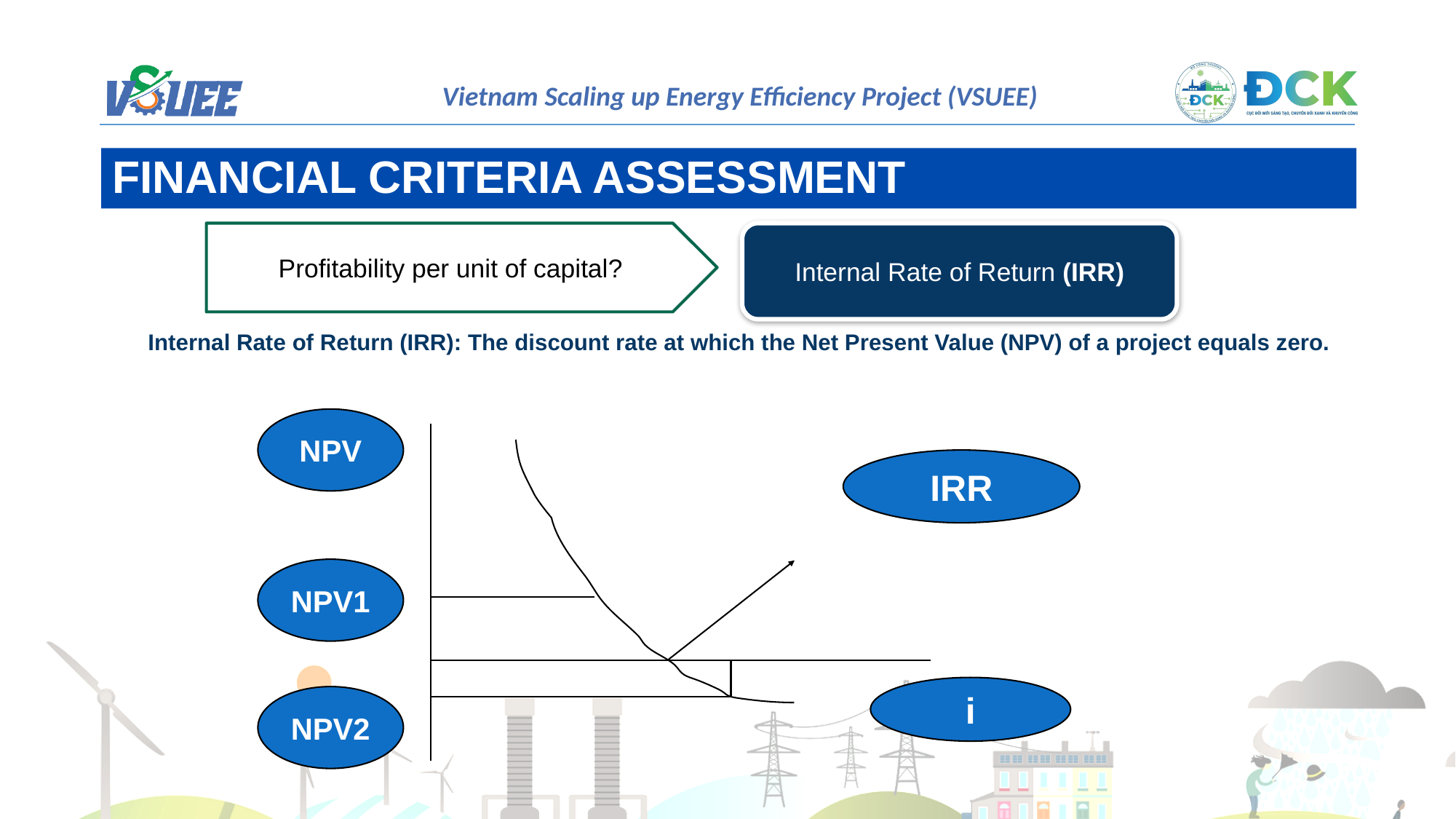

FINANCIAL CRITERIA ASSESSMENT
Profitability per unit of capital?
Internal Rate of Return (IRR)
Internal Rate of Return (IRR): The discount rate at which the Net Present Value (NPV) of a project equals zero.
NPV

IRR
NPV1
i
NPV2